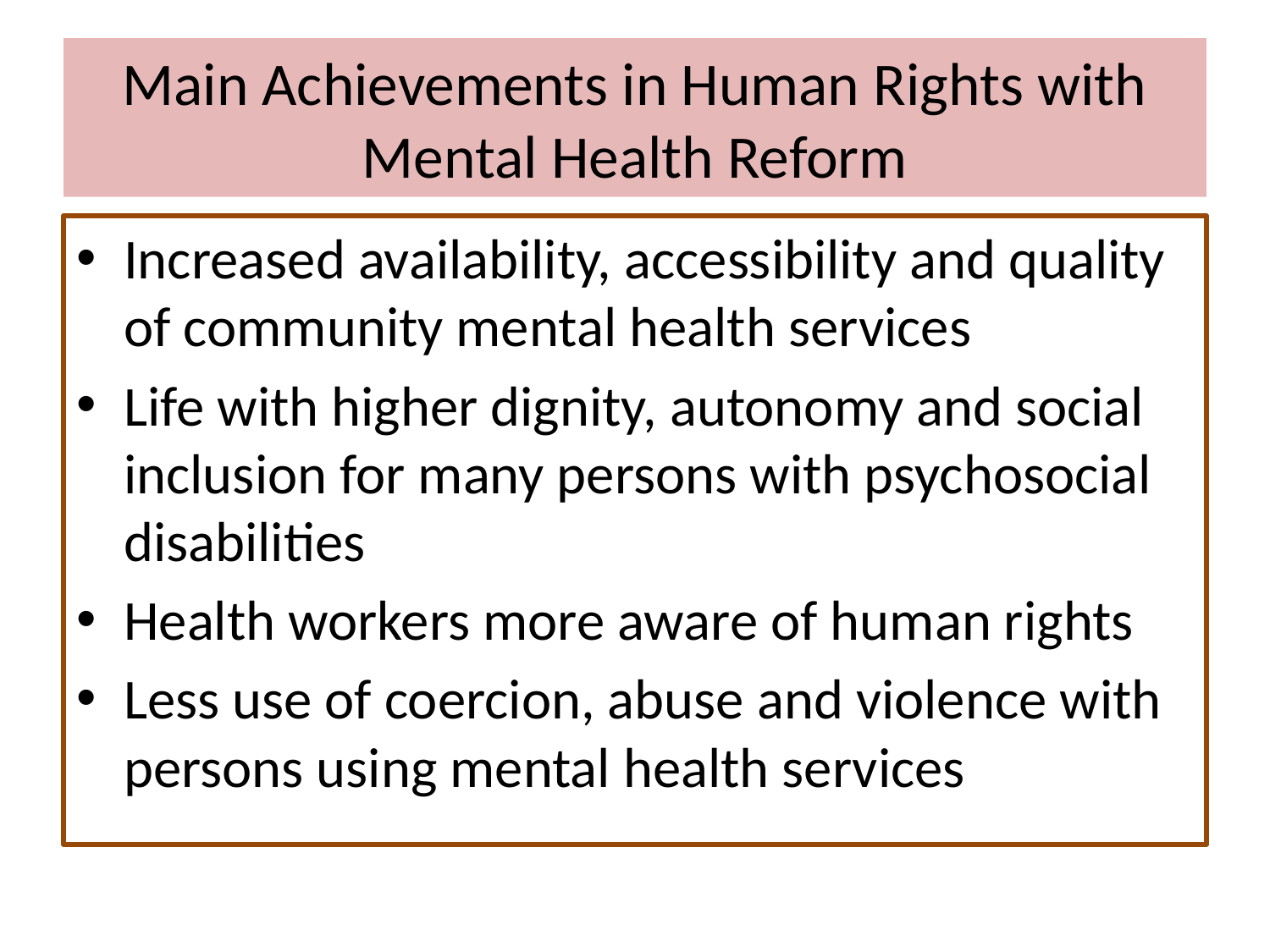

# Main Achievements in Human Rights with Mental Health Reform
Increased availability, accessibility and quality of community mental health services
Life with higher dignity, autonomy and social inclusion for many persons with psychosocial disabilities
Health workers more aware of human rights
Less use of coercion, abuse and violence with persons using mental health services